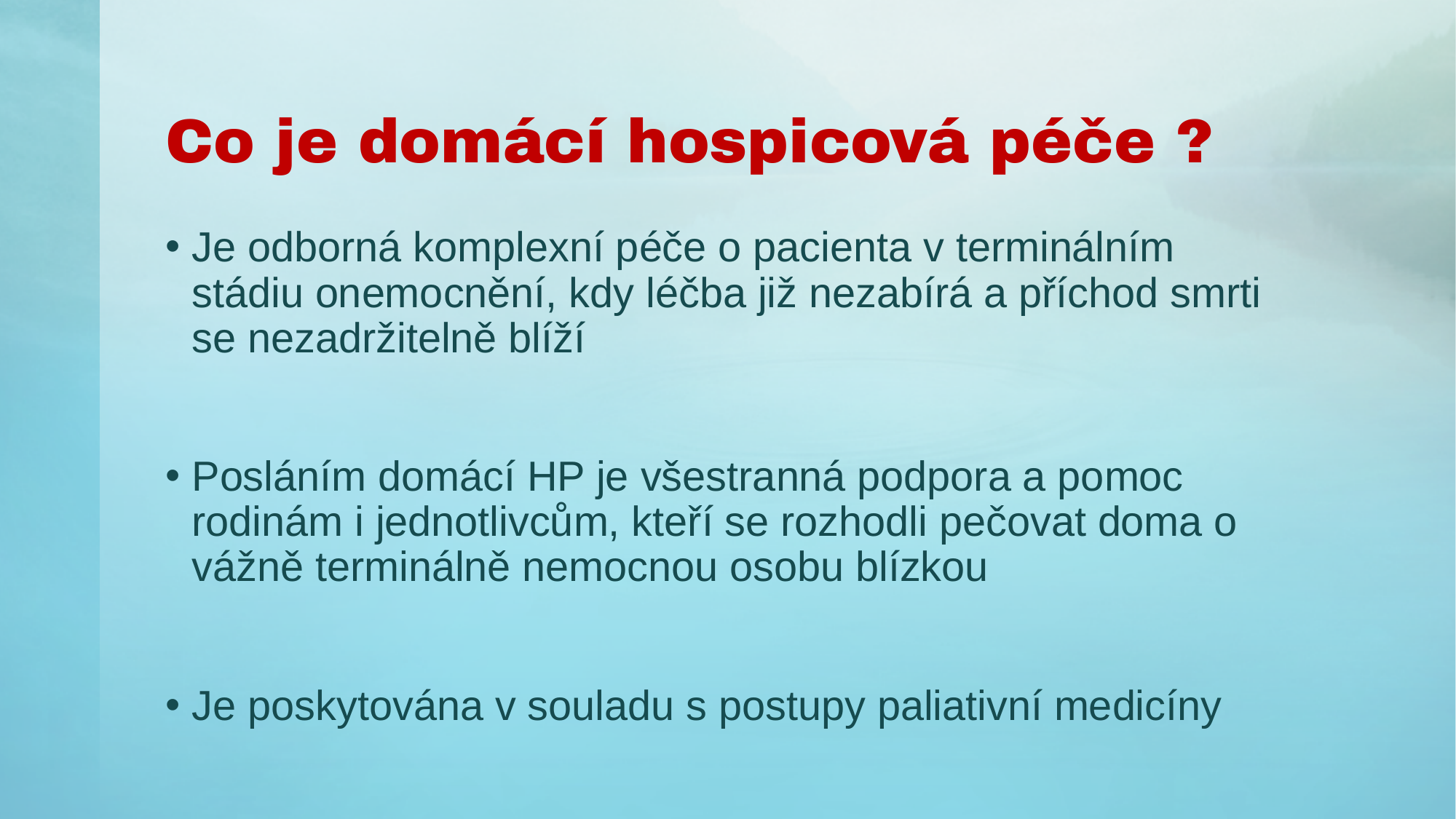

# Co je domácí hospicová péče ?
Je odborná komplexní péče o pacienta v terminálním stádiu onemocnění, kdy léčba již nezabírá a příchod smrti se nezadržitelně blíží

Posláním domácí HP je všestranná podpora a pomoc rodinám i jednotlivcům, kteří se rozhodli pečovat doma o vážně terminálně nemocnou osobu blízkou

Je poskytována v souladu s postupy paliativní medicíny